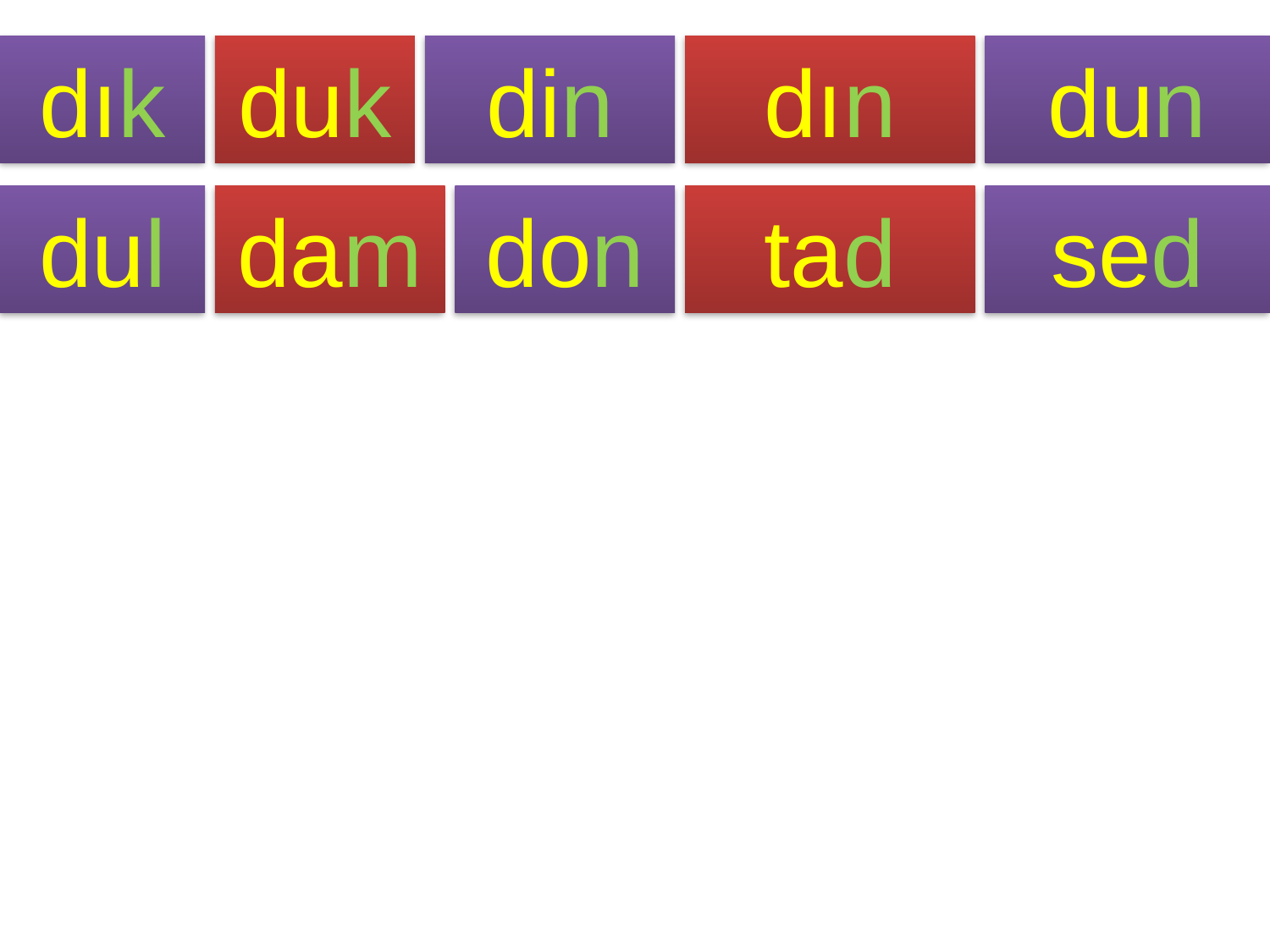

dık
duk
din
dın
dun
dul
dam
don
tad
sed